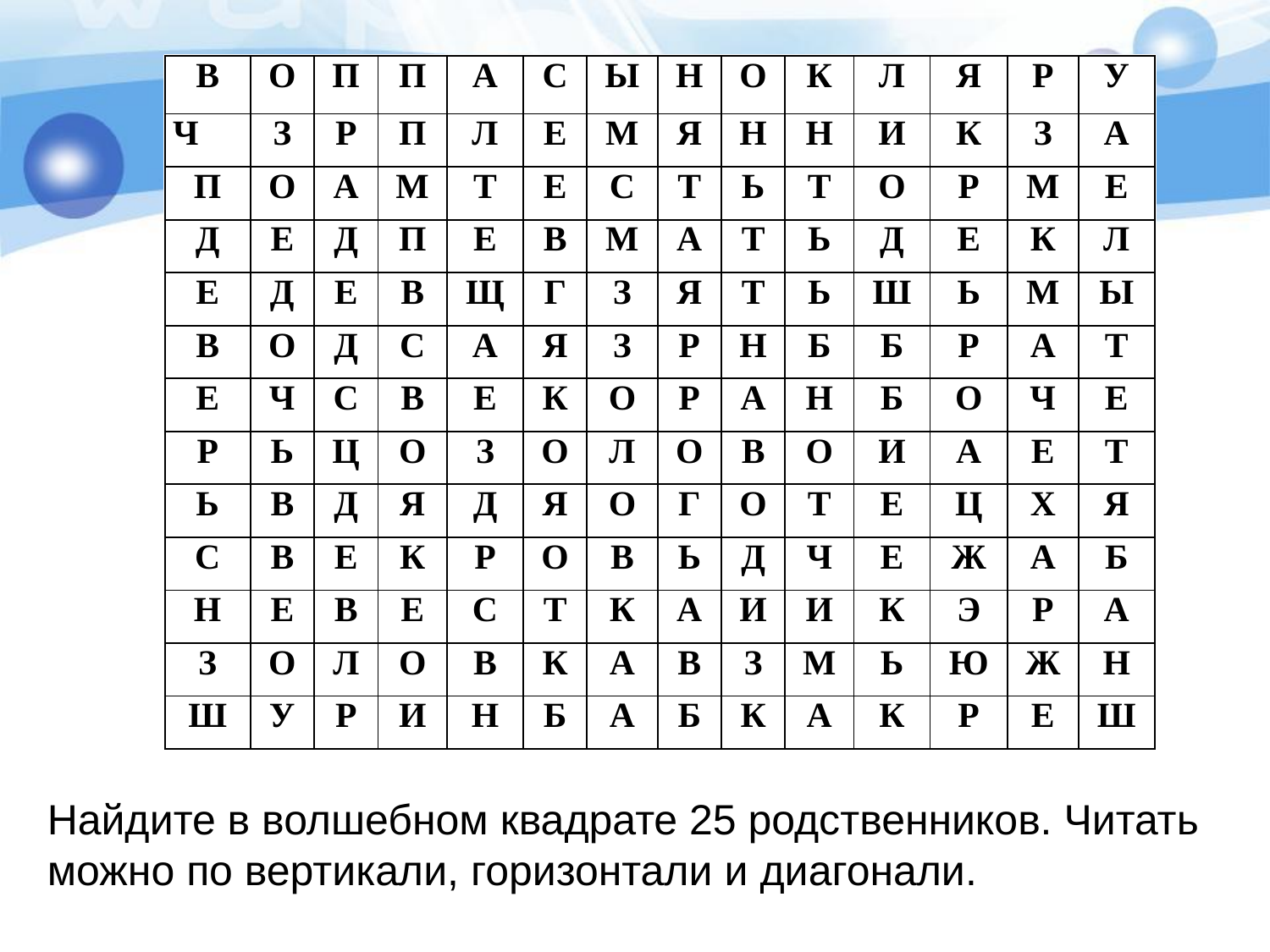

| В | О | П | П | А | С | Ы | Н | О | К | Л | Я | Р | У |
| --- | --- | --- | --- | --- | --- | --- | --- | --- | --- | --- | --- | --- | --- |
| Ч | З | Р | П | Л | Е | М | Я | Н | Н | И | К | З | А |
| П | О | А | М | Т | Е | С | Т | Ь | Т | О | Р | М | Е |
| Д | Е | Д | П | Е | В | М | А | Т | Ь | Д | Е | К | Л |
| Е | Д | Е | В | Щ | Г | З | Я | Т | Ь | Ш | Ь | М | Ы |
| В | О | Д | С | А | Я | З | Р | Н | Б | Б | Р | А | Т |
| Е | Ч | С | В | Е | К | О | Р | А | Н | Б | О | Ч | Е |
| Р | Ь | Ц | О | З | О | Л | О | В | О | И | А | Е | Т |
| Ь | В | Д | Я | Д | Я | О | Г | О | Т | Е | Ц | Х | Я |
| С | В | Е | К | Р | О | В | Ь | Д | Ч | Е | Ж | А | Б |
| Н | Е | В | Е | С | Т | К | А | И | И | К | Э | Р | А |
| З | О | Л | О | В | К | А | В | З | М | Ь | Ю | Ж | Н |
| Ш | У | Р | И | Н | Б | А | Б | К | А | К | Р | Е | Ш |
Найдите в волшебном квадрате 25 родственников. Читать можно по вертикали, горизонтали и диагонали.